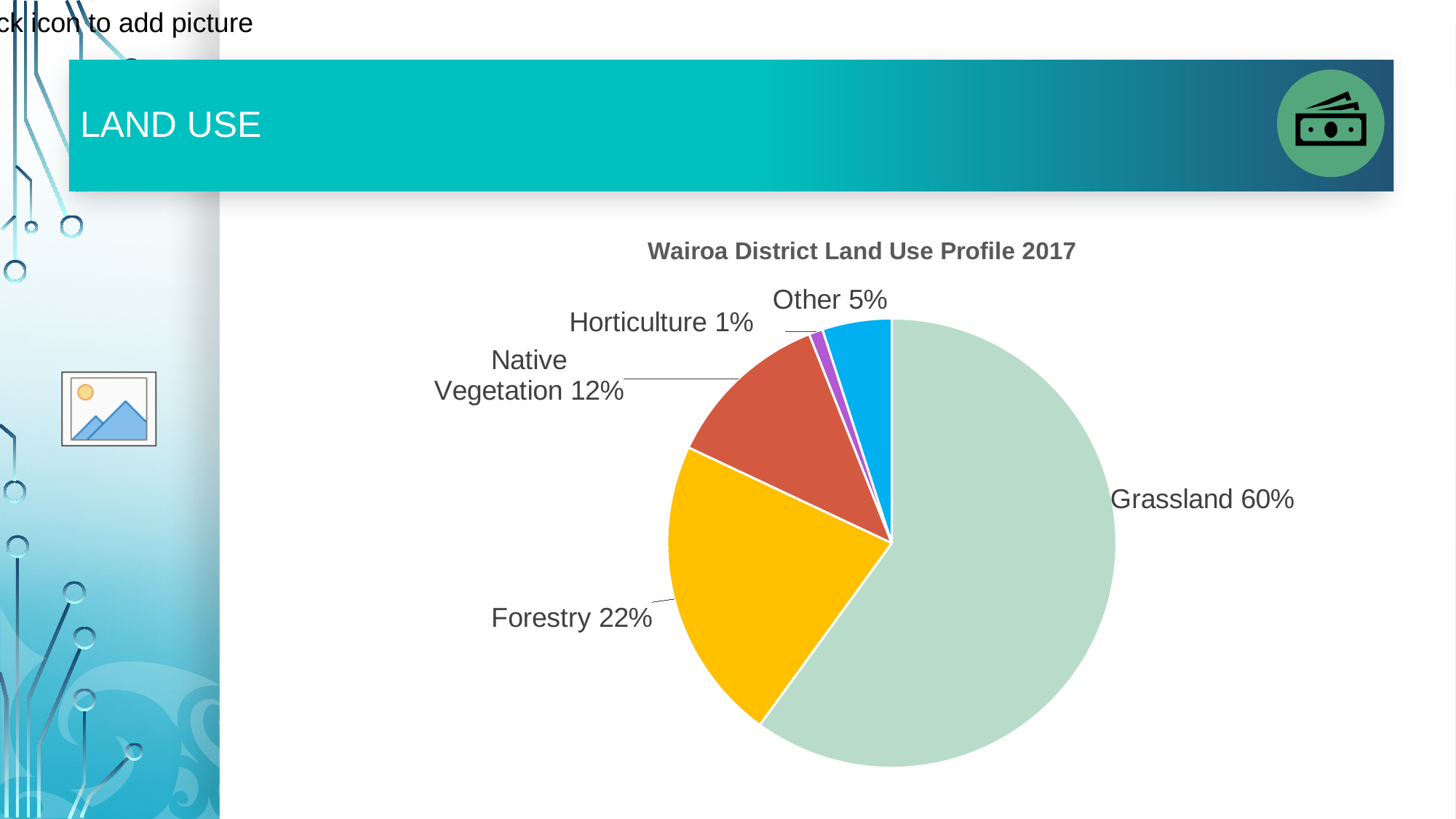

#
Land use

### Chart: Wairoa District Land Use Profile 2017

| Category |  |
|---|---|
| Grassland | 0.6 |
| Forestry | 0.22 |
| Native Vegetation | 0.12 |
| Horticulture | 0.01 |
| Other  | 0.05 |